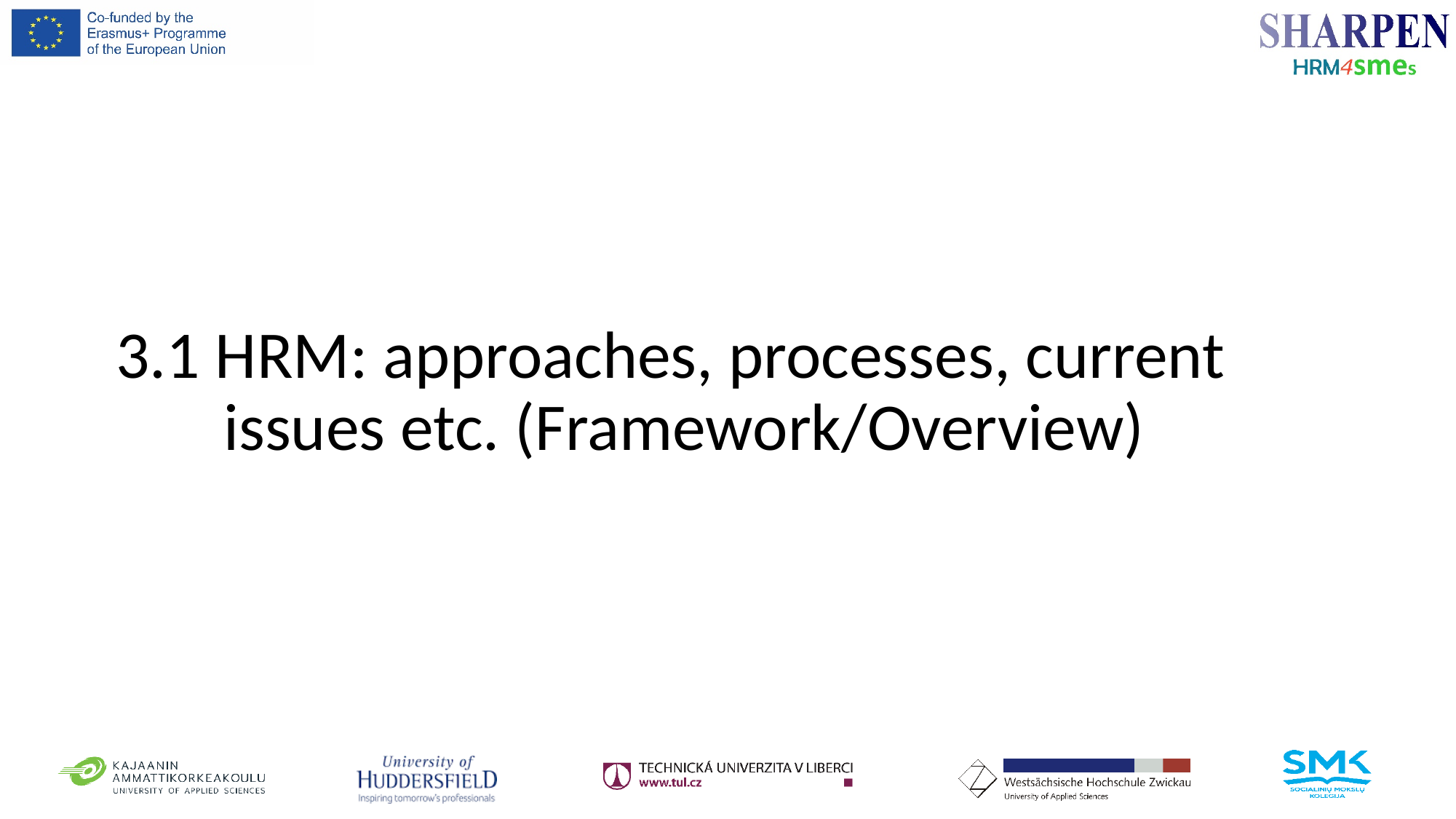

# 3.1 HRM: approaches, processes, current issues etc. (Framework/Overview)